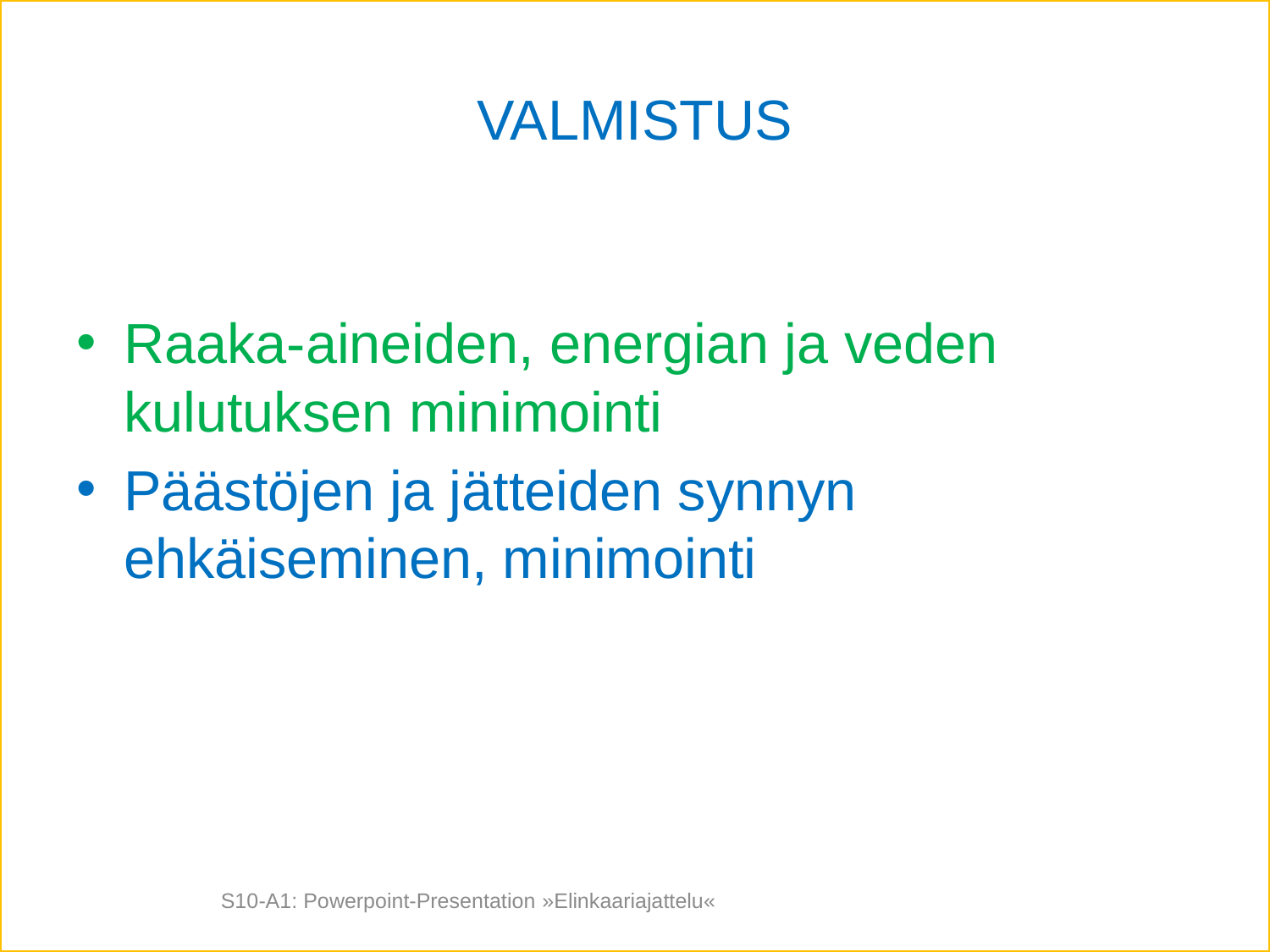

# VALMISTUS

Raaka-aineiden, energian ja veden kulutuksen minimointi
Päästöjen ja jätteiden synnyn ehkäiseminen, minimointi
S10-A1: Powerpoint-Presentation »Elinkaariajattelu«